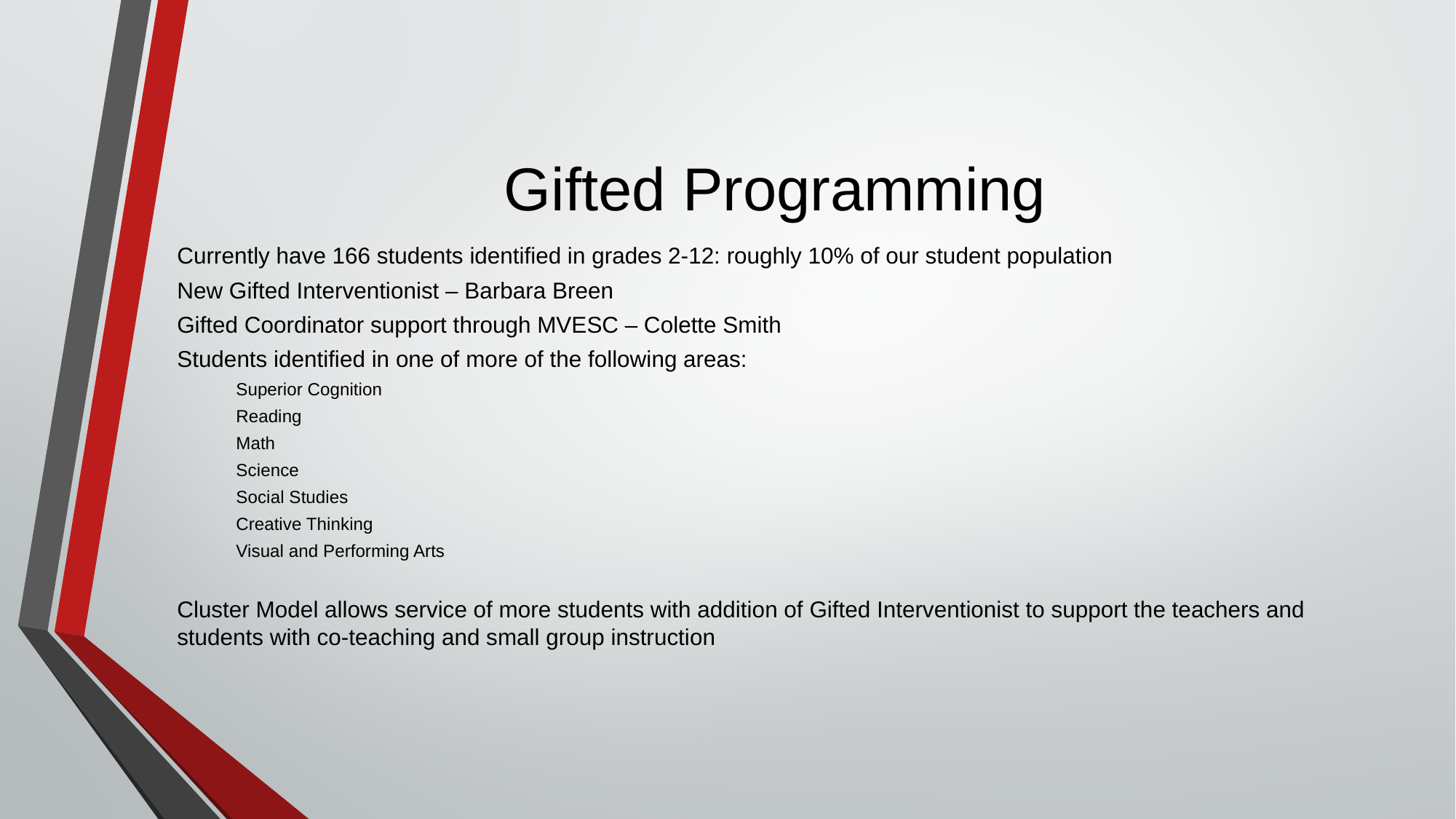

# Gifted Programming
Currently have 166 students identified in grades 2-12: roughly 10% of our student population
New Gifted Interventionist – Barbara Breen
Gifted Coordinator support through MVESC – Colette Smith
Students identified in one of more of the following areas:
Superior Cognition
Reading
Math
Science
Social Studies
Creative Thinking
Visual and Performing Arts

Cluster Model allows service of more students with addition of Gifted Interventionist to support the teachers and students with co-teaching and small group instruction